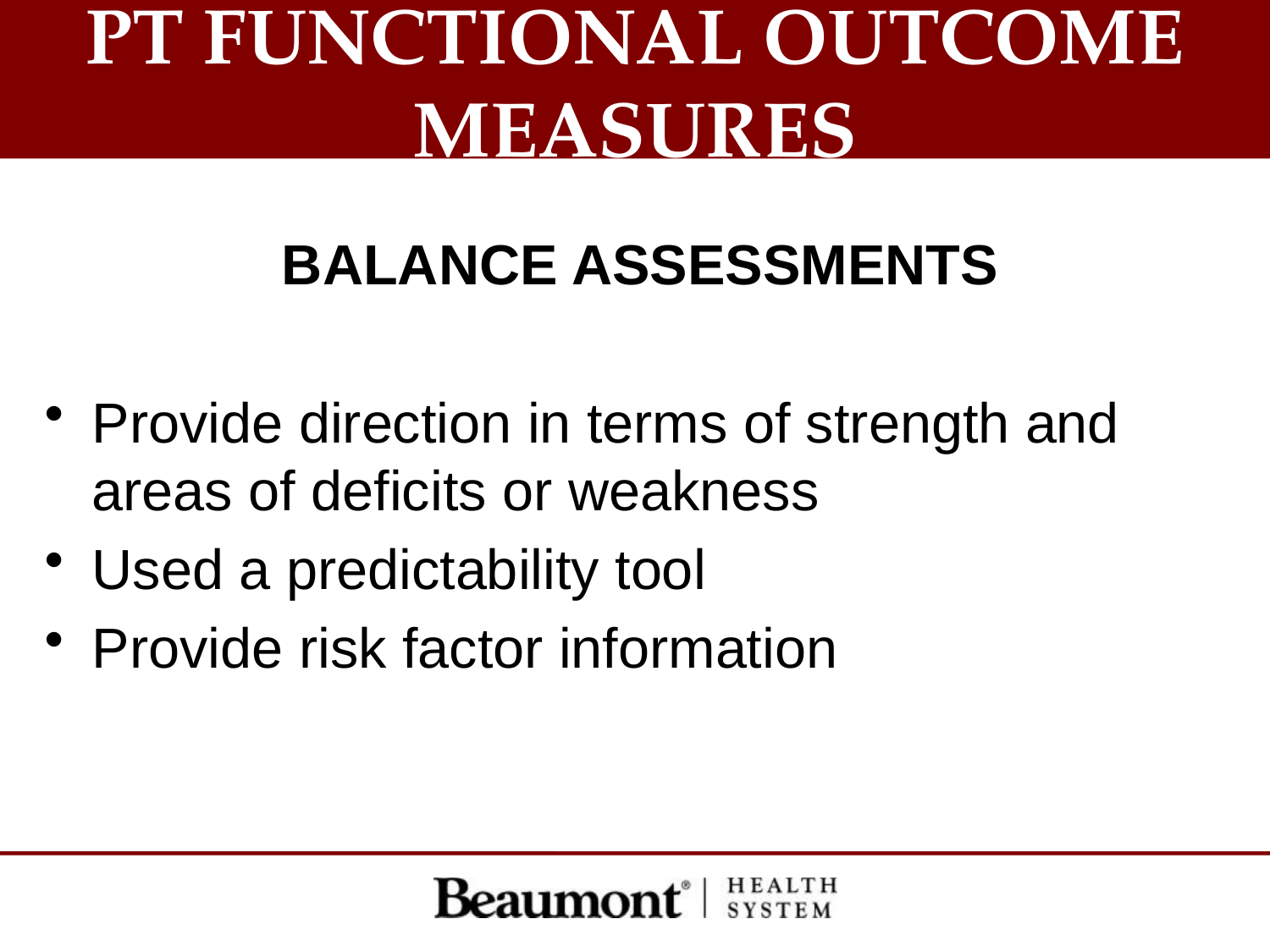

# PT FUNCTIONAL OUTCOME MEASURES
BALANCE ASSESSMENTS

Provide direction in terms of strength and areas of deficits or weakness
Used a predictability tool
Provide risk factor information